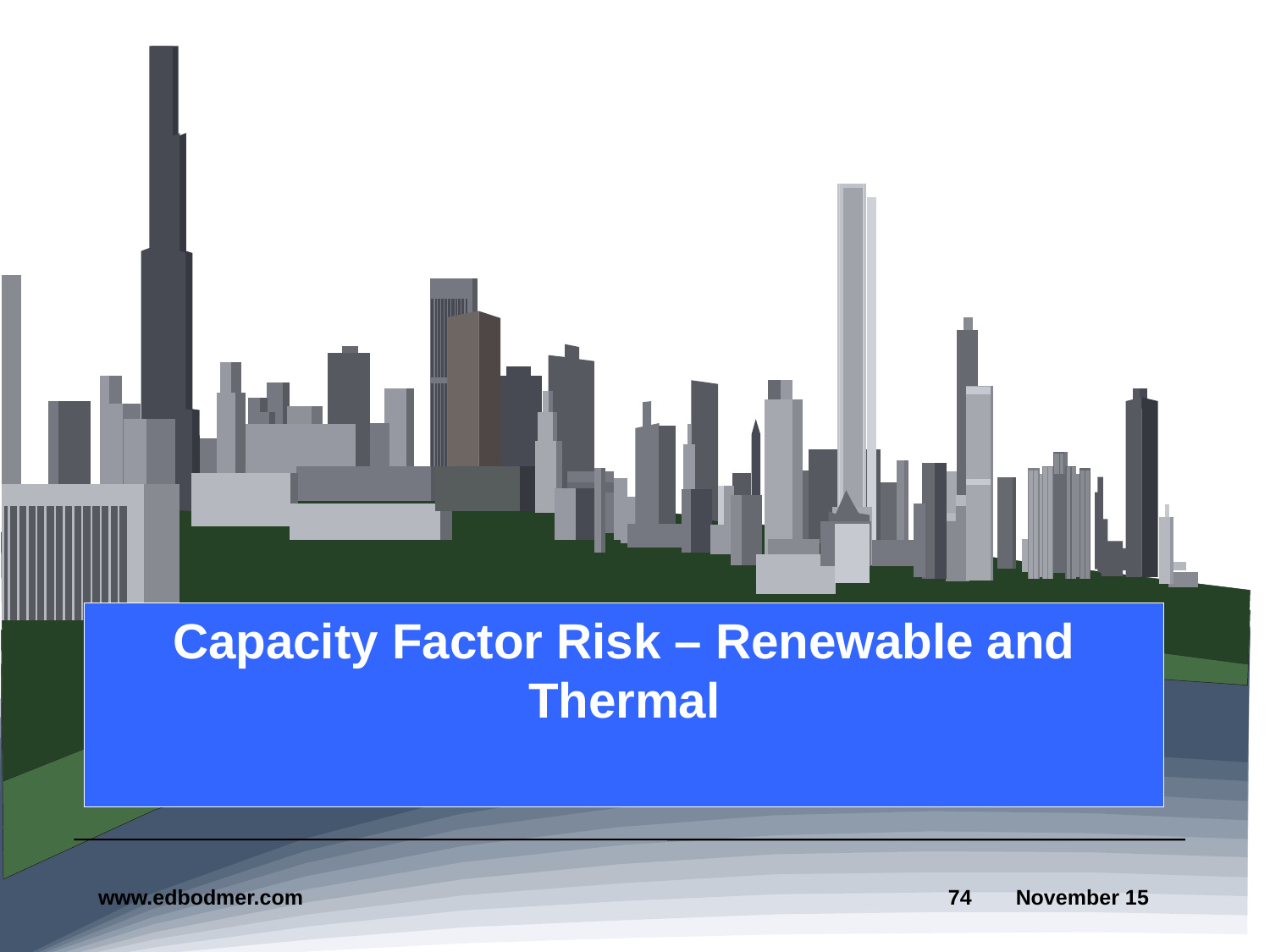

# Capacity Factor Risk – Renewable and Thermal